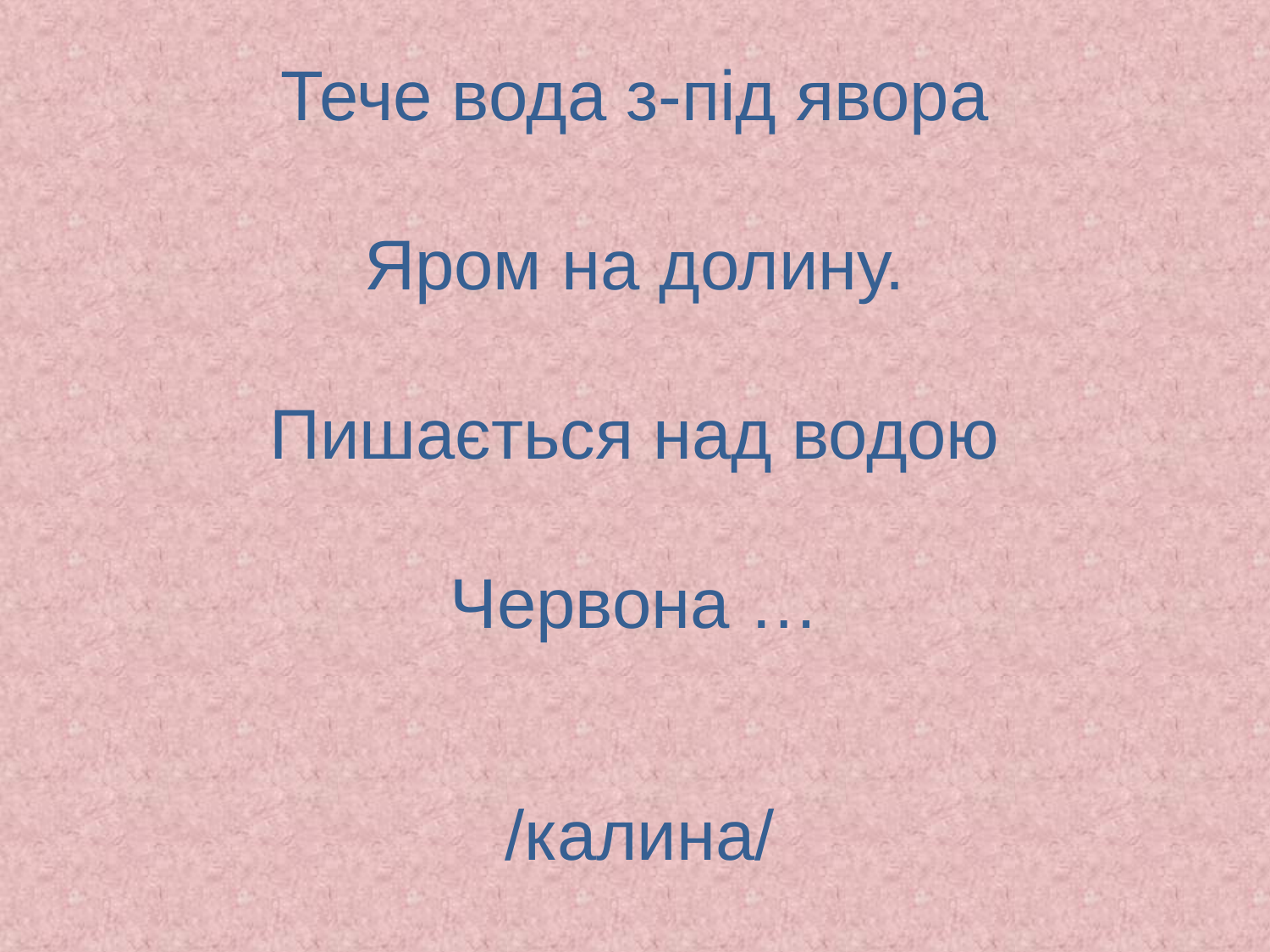

# Тече вода з-під явора Яром на долину. Пишається над водою Червона …
/калина/